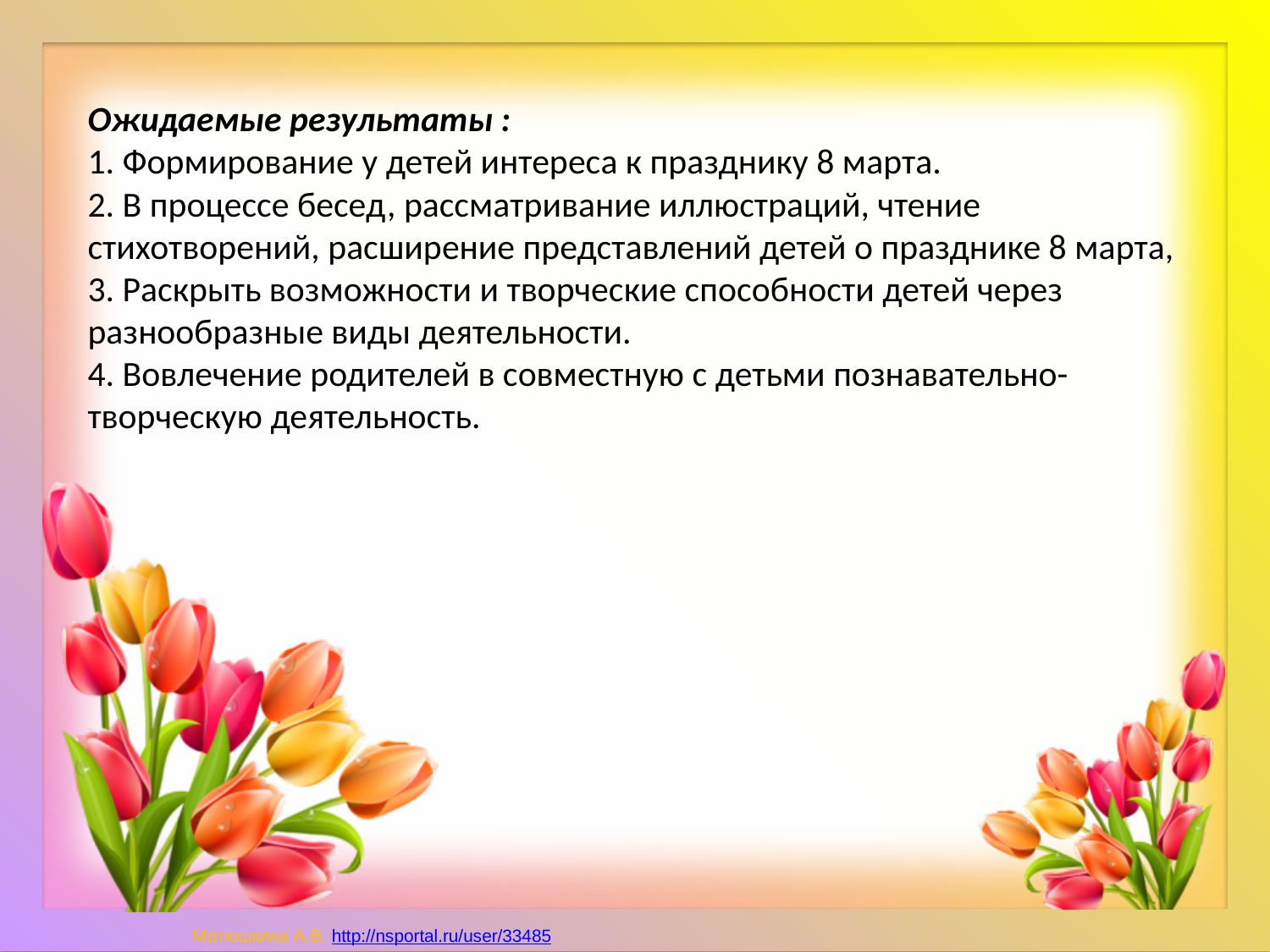

# Ожидаемые результаты : 1. Формирование у детей интереса к празднику 8 марта. 2. В процессе бесед, рассматривание иллюстраций, чтение стихотворений, расширение представлений детей о празднике 8 марта, 3. Раскрыть возможности и творческие способности детей через разнообразные виды деятельности. 4. Вовлечение родителей в совместную с детьми познавательно-творческую деятельность.